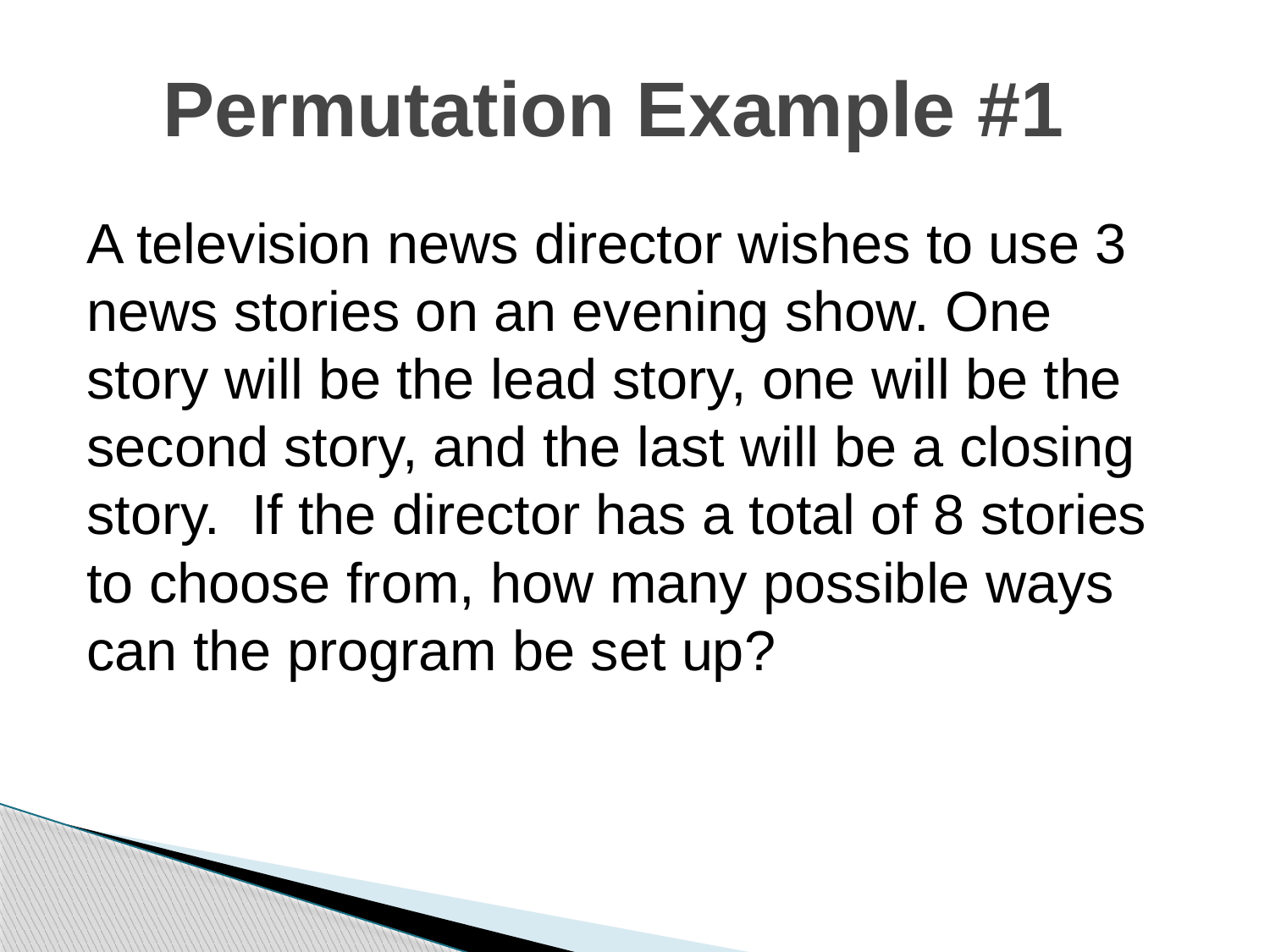

Permutation Example #1
#
A television news director wishes to use 3 news stories on an evening show. One story will be the lead story, one will be the second story, and the last will be a closing story.  If the director has a total of 8 stories to choose from, how many possible ways can the program be set up?